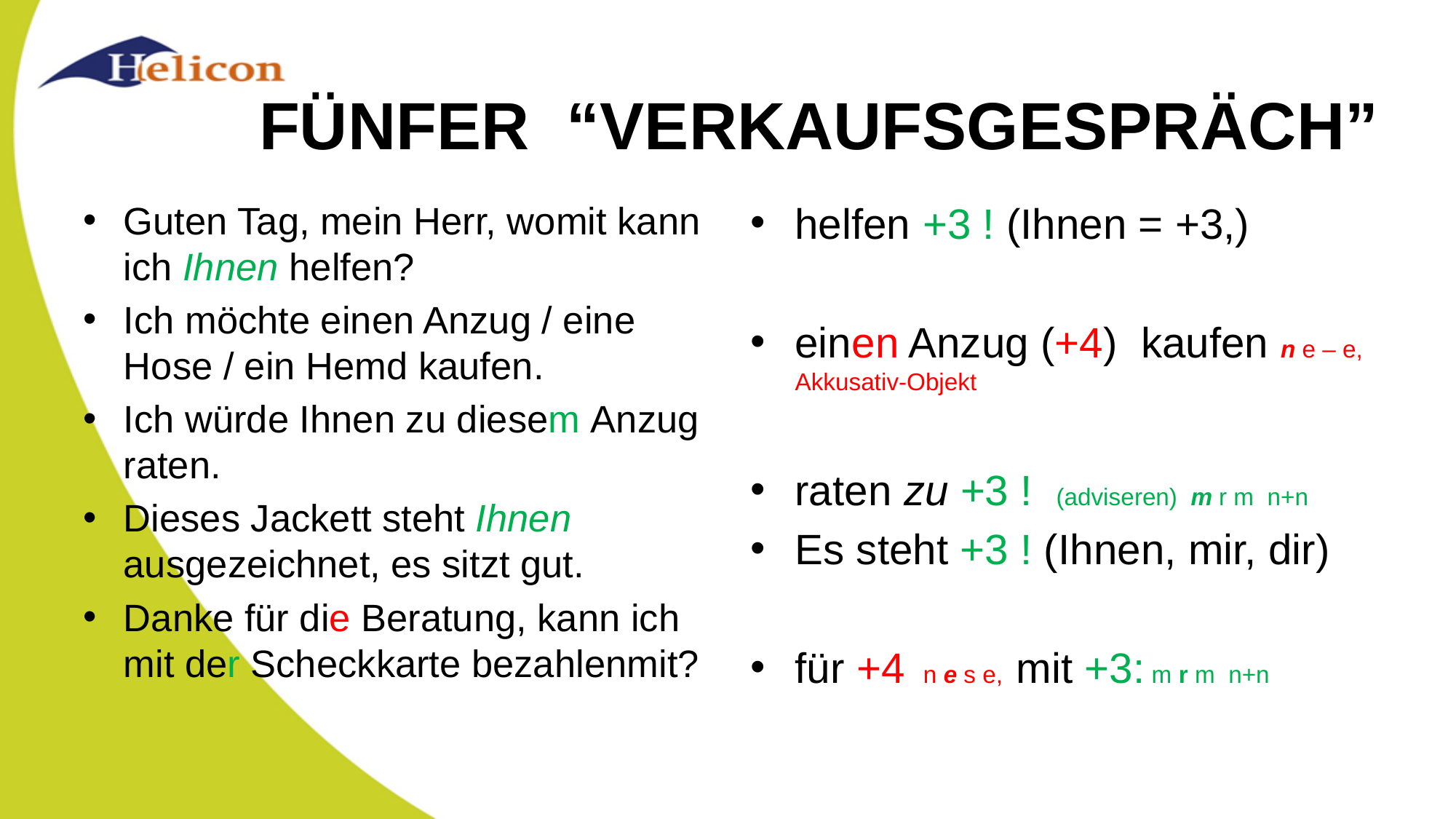

# FÜNFER  “VERKAUFSGESPRÄCH”
Guten Tag, mein Herr, womit kann ich Ihnen helfen?
Ich möchte einen Anzug / eine Hose / ein Hemd kaufen.
Ich würde Ihnen zu diesem Anzug raten.
Dieses Jackett steht Ihnen ausgezeichnet, es sitzt gut.
Danke für die Beratung, kann ich mit der Scheckkarte bezahlenmit?

helfen +3 ! (Ihnen = +3,)

einen Anzug (+4)  kaufen n e – e, Akkusativ-Objekt

raten zu +3 !  (adviseren)  m r m  n+n
Es steht +3 ! (Ihnen, mir, dir)

für +4  n e s e,  mit +3: m r m  n+n